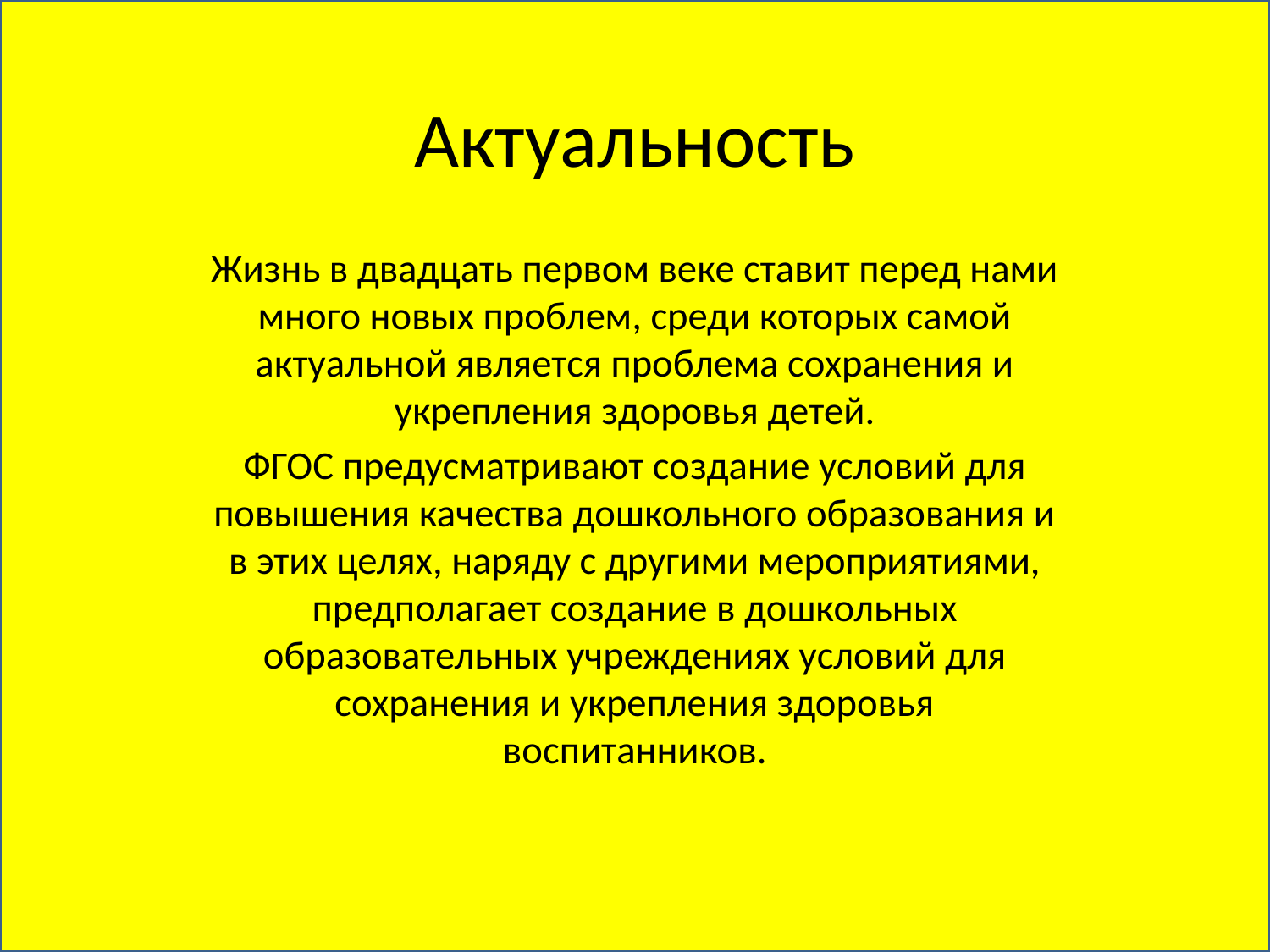

# Актуальность
Жизнь в двадцать первом веке ставит перед нами много новых проблем, среди которых самой актуальной является проблема сохранения и укрепления здоровья детей.
ФГОС предусматривают создание условий для повышения качества дошкольного образования и в этих целях, наряду с другими мероприятиями, предполагает создание в дошкольных образовательных учреждениях условий для сохранения и укрепления здоровья воспитанников.